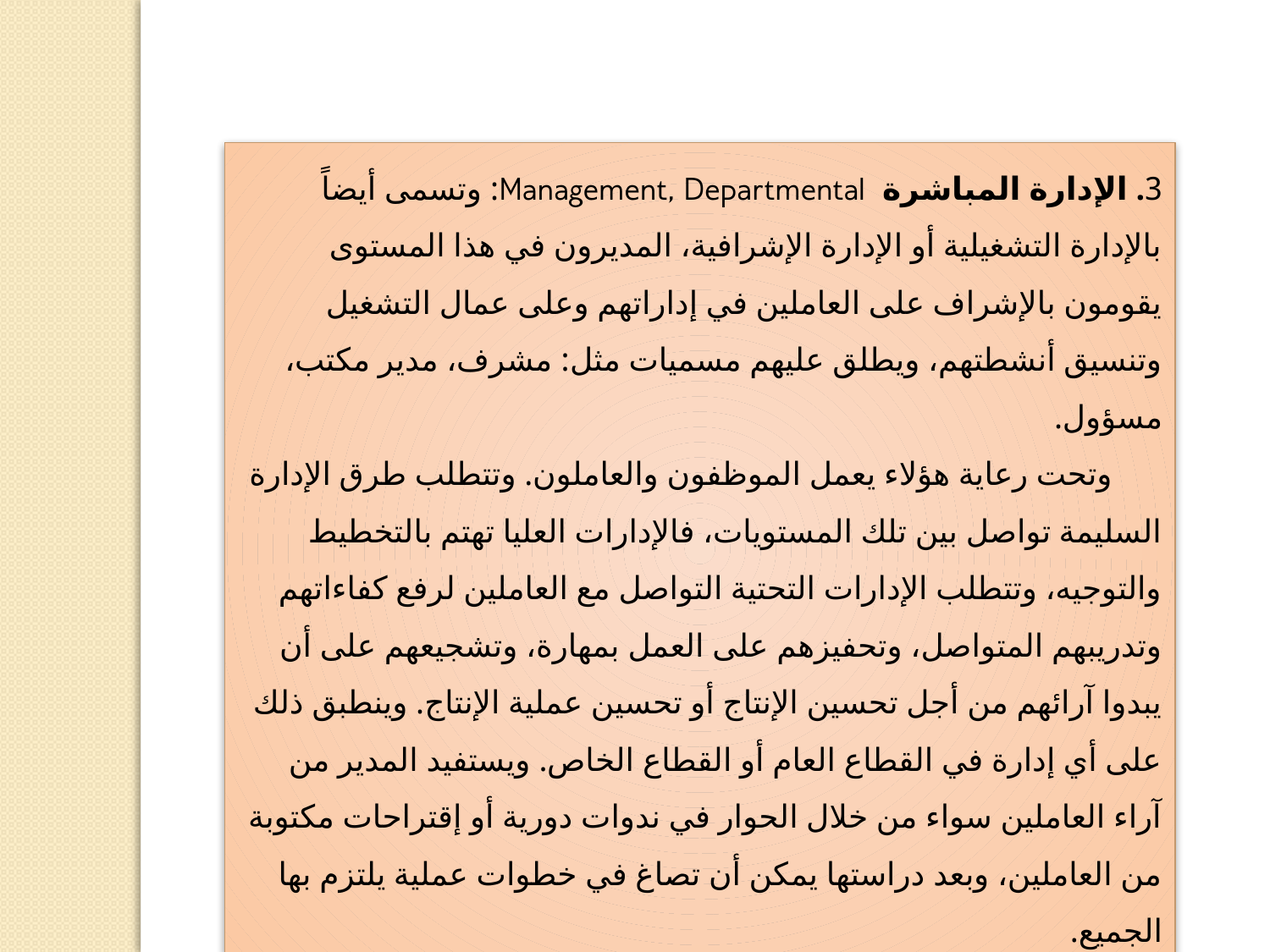

3. الإدارة المباشرة  Management, Departmental: وتسمى أيضاً بالإدارة التشغيلية أو الإدارة الإشرافية، المديرون في هذا المستوى يقومون بالإشراف على العاملين في إداراتهم وعلى عمال التشغيل وتنسيق أنشطتهم، ويطلق عليهم مسميات مثل: مشرف، مدير مكتب، مسؤول.
      وتحت رعاية هؤلاء يعمل الموظفون والعاملون. وتتطلب طرق الإدارة السليمة تواصل بين تلك المستويات، فالإدارات العليا تهتم بالتخطيط والتوجيه، وتتطلب الإدارات التحتية التواصل مع العاملين لرفع كفاءاتهم وتدريبهم المتواصل، وتحفيزهم على العمل بمهارة، وتشجيعهم على أن يبدوا آرائهم من أجل تحسين الإنتاج أو تحسين عملية الإنتاج. وينطبق ذلك على أي إدارة في القطاع العام أو القطاع الخاص. ويستفيد المدير من آراء العاملين سواء من خلال الحوار في ندوات دورية أو إقتراحات مكتوبة من العاملين، وبعد دراستها يمكن أن تصاغ في خطوات عملية يلتزم بها الجميع.